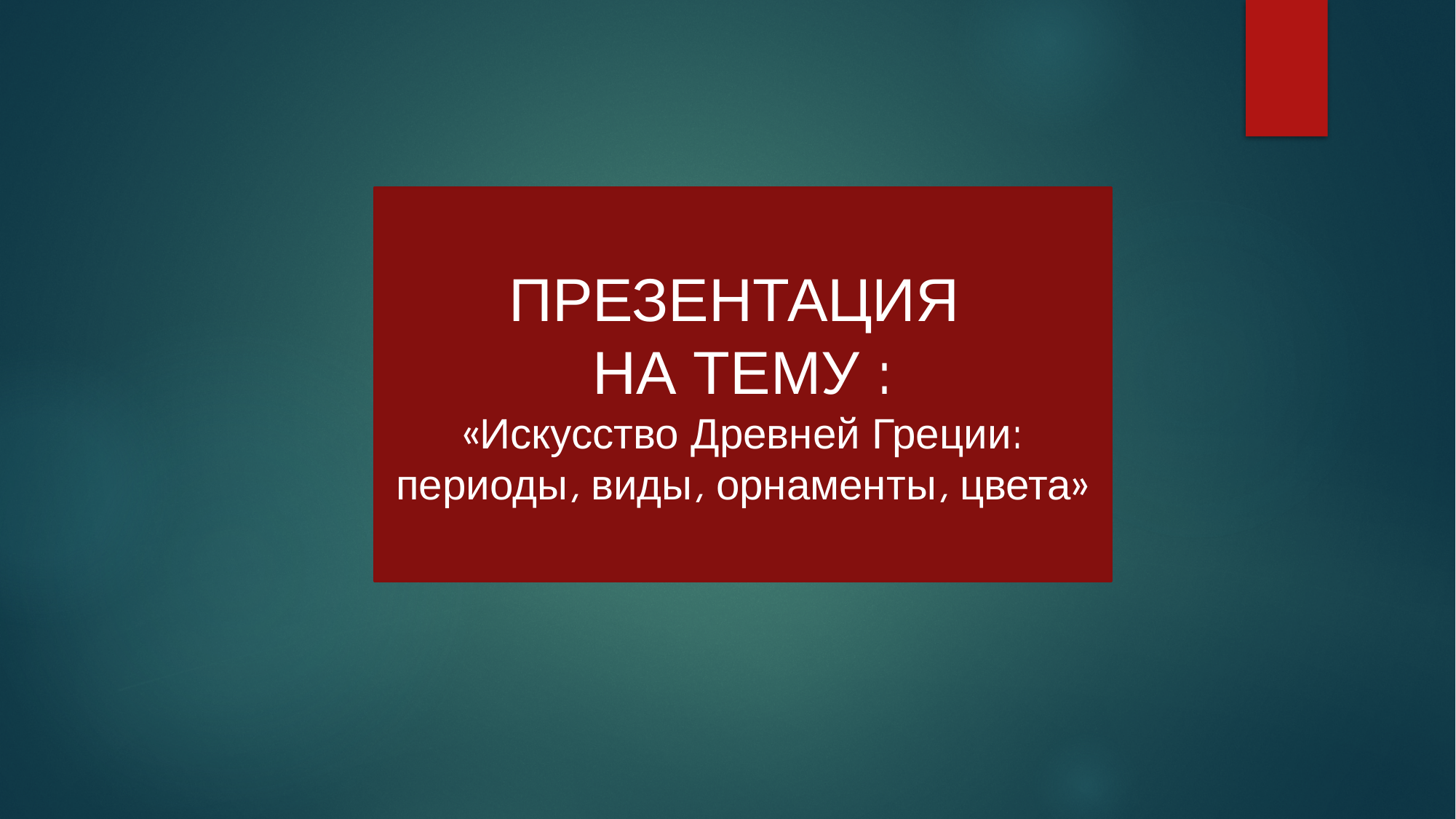

ПРЕЗЕНТАЦИЯ
НА ТЕМУ :
«Искусство Древней Греции: периоды, виды, орнаменты, цвета»